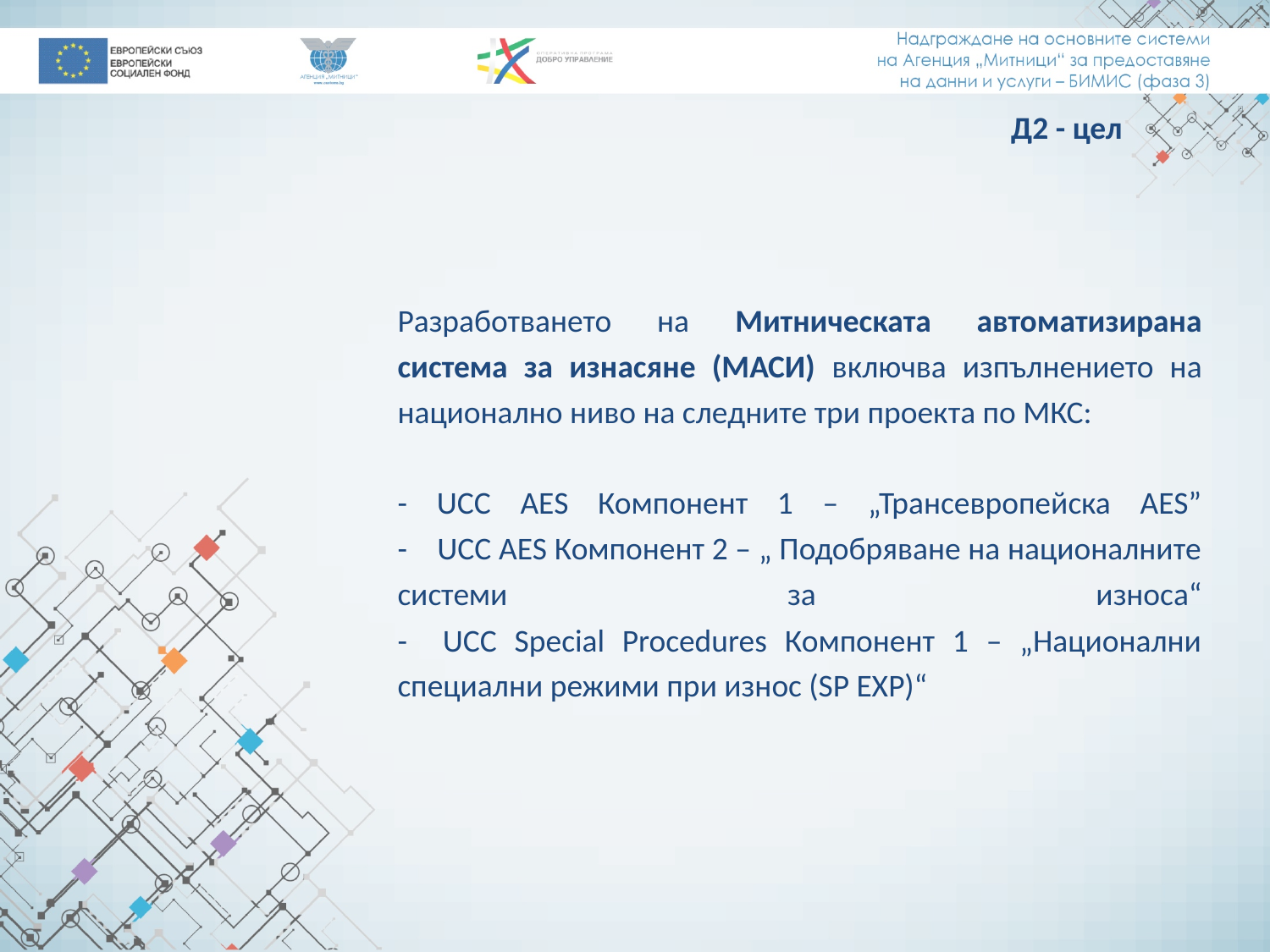

# Д2 - цел
Разработването на Митническата автоматизирана система за изнасяне (МАСИ) включва изпълнението на национално ниво на следните три проекта по МКС:
- UCC AES Компонент 1 – „Трансевропейска AES”
-    UCC AES Компонент 2 – „ Подобряване на националните системи за износа“
-  UCC Special Procedures Компонент 1 – „Национални специални режими при износ (SP EXP)“